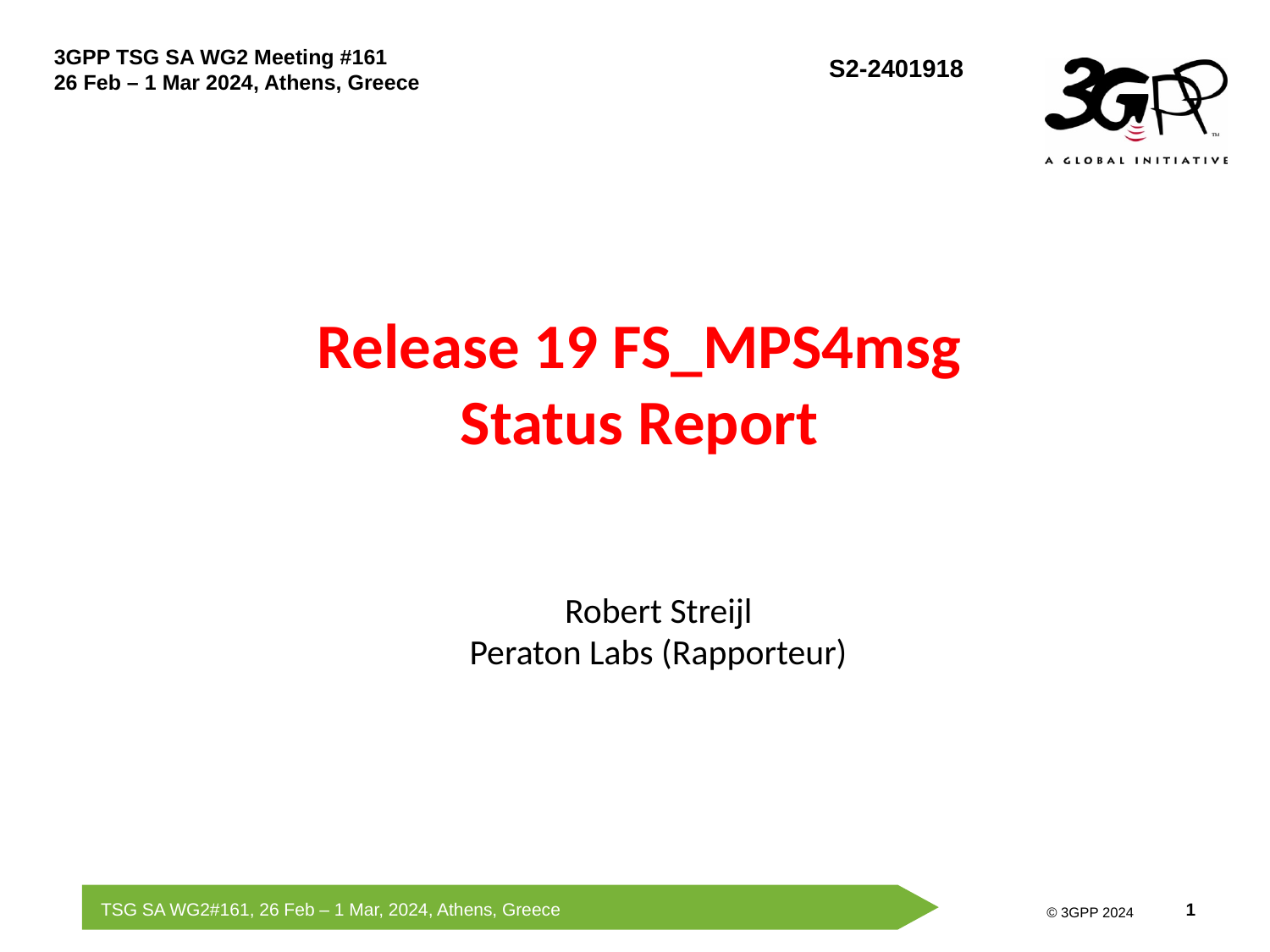

# Release 19 FS_MPS4msg Status Report
Robert Streijl
Peraton Labs (Rapporteur)